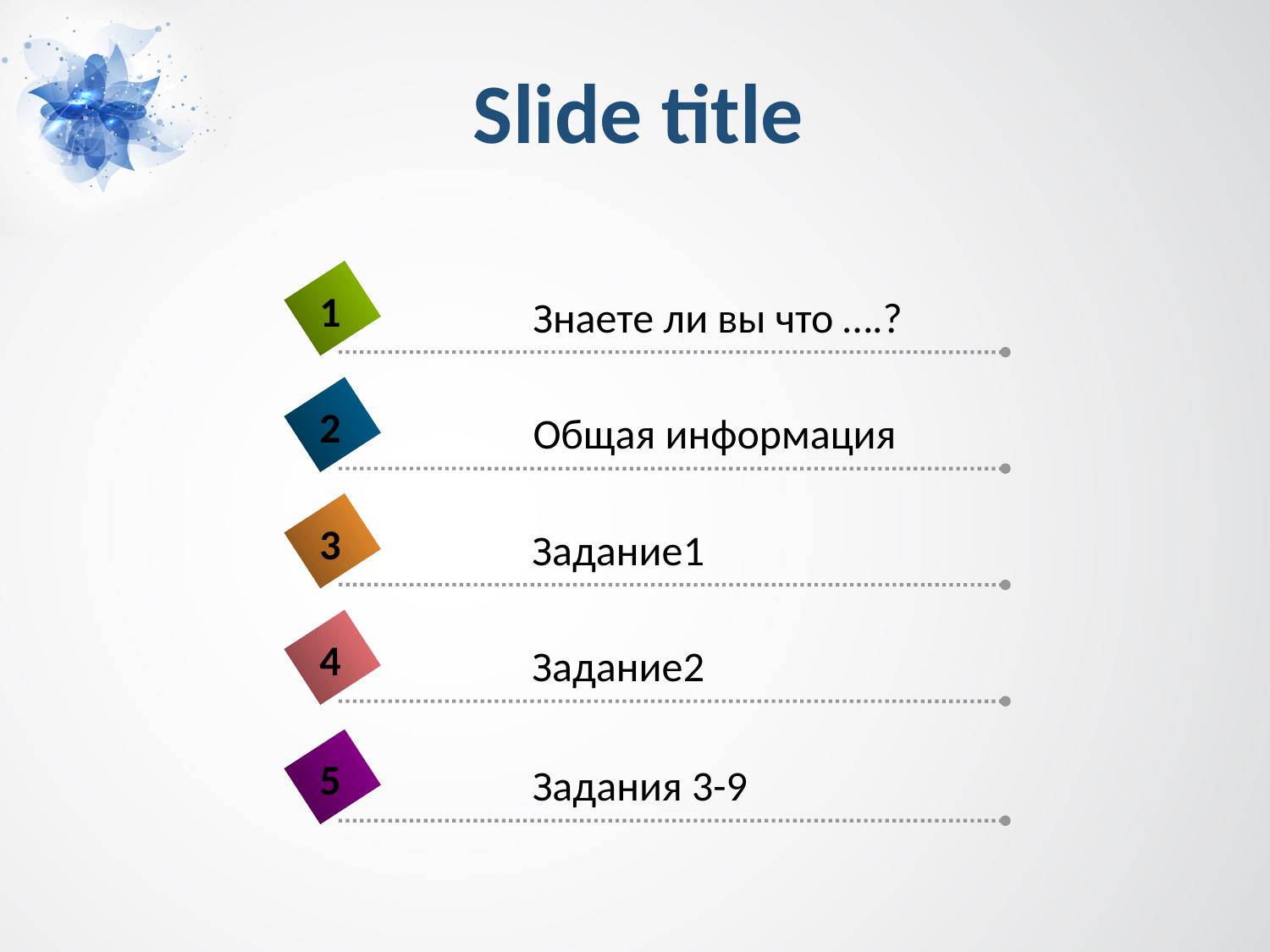

# Slide title

1
Знаете ли вы что ….?

2
Общая информация

3
Задание1

4
Задание2

5
Задания 3-9